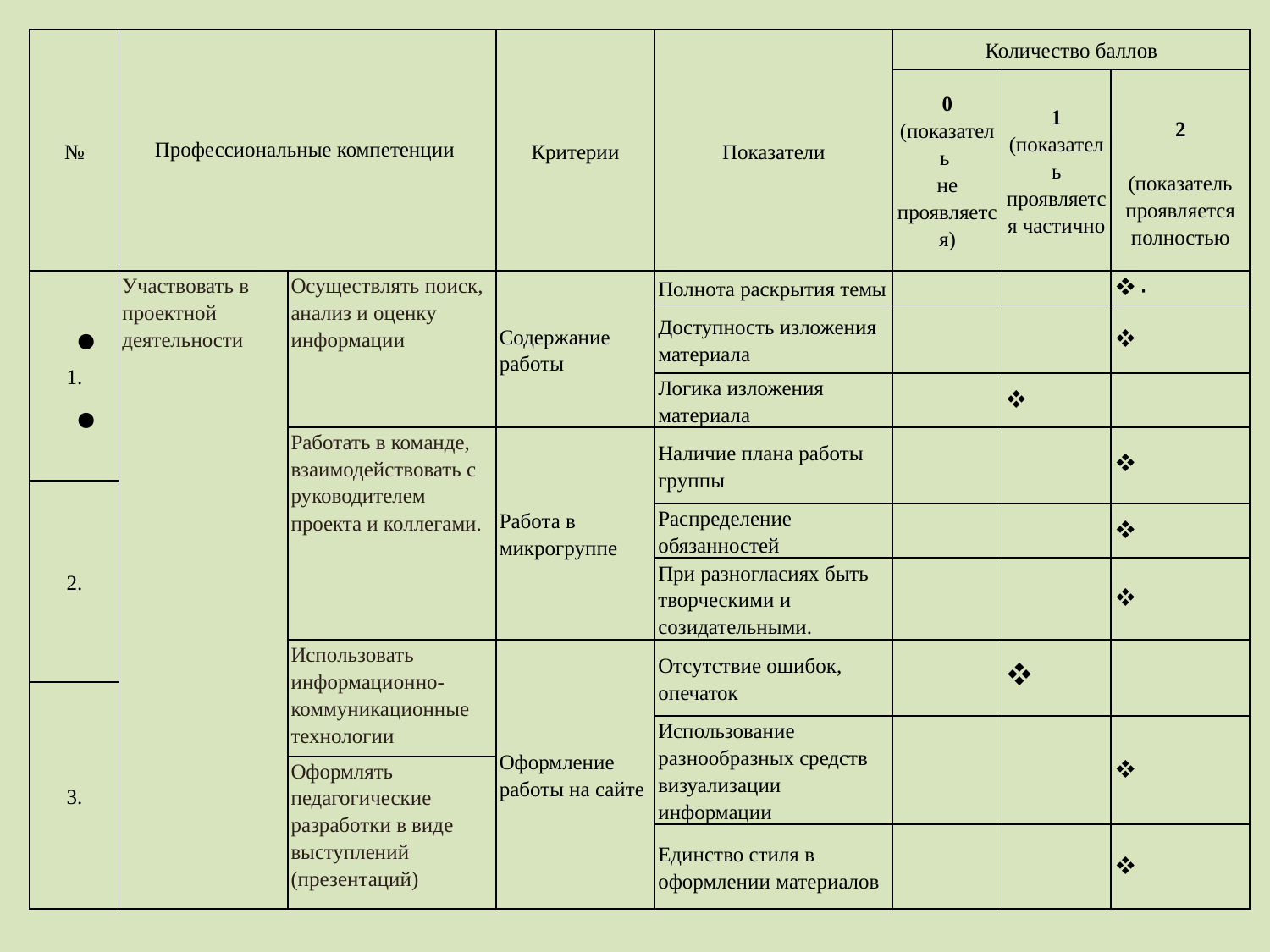

| № | Профессиональные компетенции |  | Критерии | Показатели | Количество баллов |  |  |
| --- | --- | --- | --- | --- | --- | --- | --- |
|  |  |  |  |  | 0 (показатель не проявляется) | 1 (показатель проявляется частично | 2 (показатель проявляется полностью |
| 1. | Участвовать в проектной деятельности | Осуществлять поиск, анализ и оценку информации | Содержание работы | Полнота раскрытия темы |  |  | ۰ |
|  |  |  |  | Доступность изложения материала |  |  |  |
|  |  |  |  | Логика изложения материала |  |  |  |
|  |  | Работать в команде, взаимодействовать с руководителем проекта и коллегами. | Работа в микрогруппе | Наличие плана работы группы |  |  |  |
| 2. |  |  |  |  |  |  |  |
|  |  |  |  | Распределение обязанностей |  |  |  |
|  |  |  |  | При разногласиях быть творческими и созидательными. |  |  |  |
|  |  | Использовать информационно-коммуникационные технологии | Оформление работы на сайте | Отсутствие ошибок, опечаток |  |  |  |
| 3. |  |  |  |  |  |  |  |
|  |  |  |  | Использование разнообразных средств визуализации информации |  |  |  |
|  |  | Оформлять педагогические разработки в виде выступлений (презентаций) |  |  |  |  |  |
|  |  |  |  | Единство стиля в оформлении материалов |  |  |  |